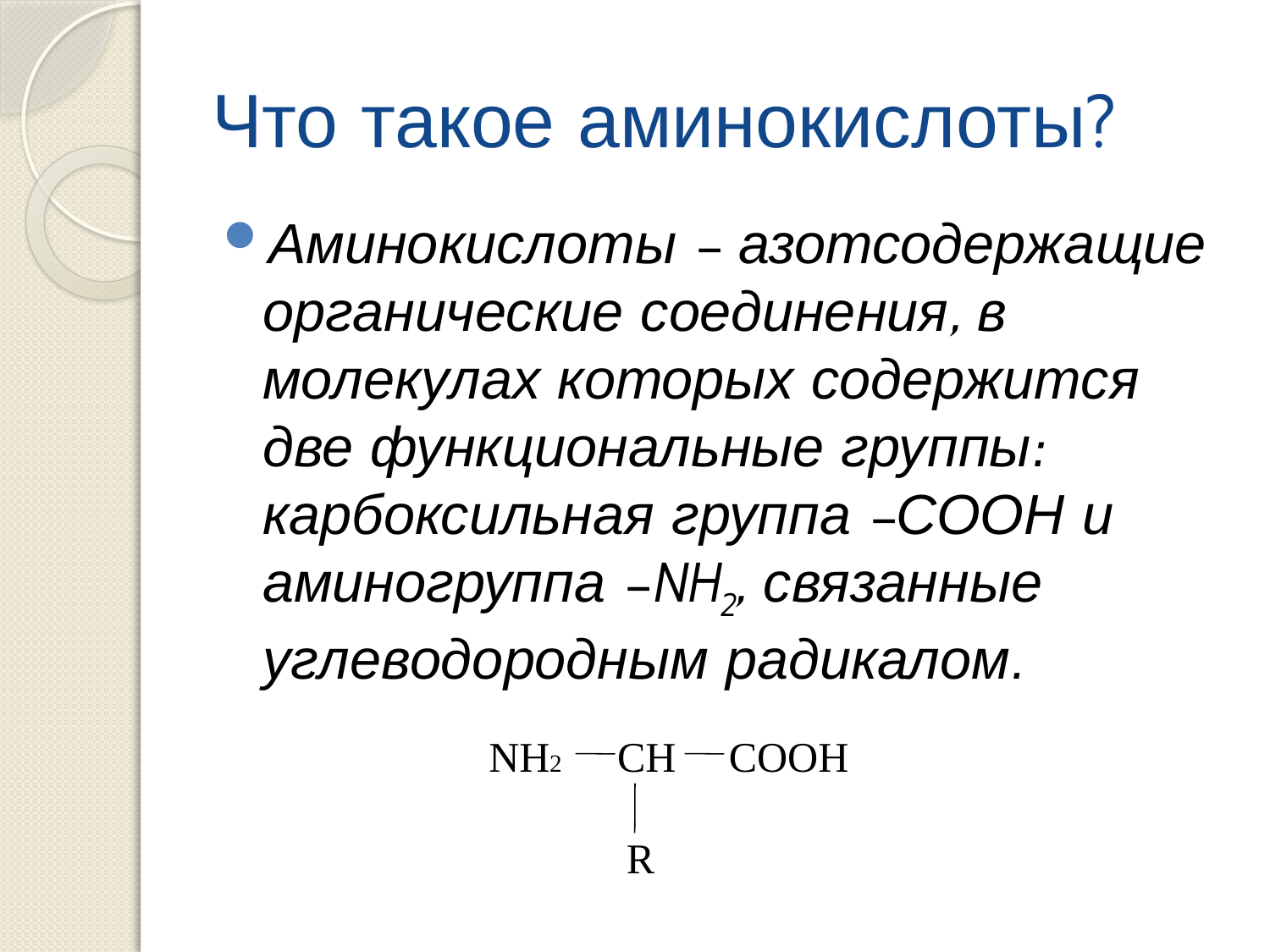

# Что такое аминокислоты?
Аминокислоты – азотсодержащие органические соединения, в молекулах которых содержится две функциональные группы: карбоксильная группа –СООН и аминогруппа –NH2, связанные углеводородным радикалом.
NH2         CH     COOH

             R